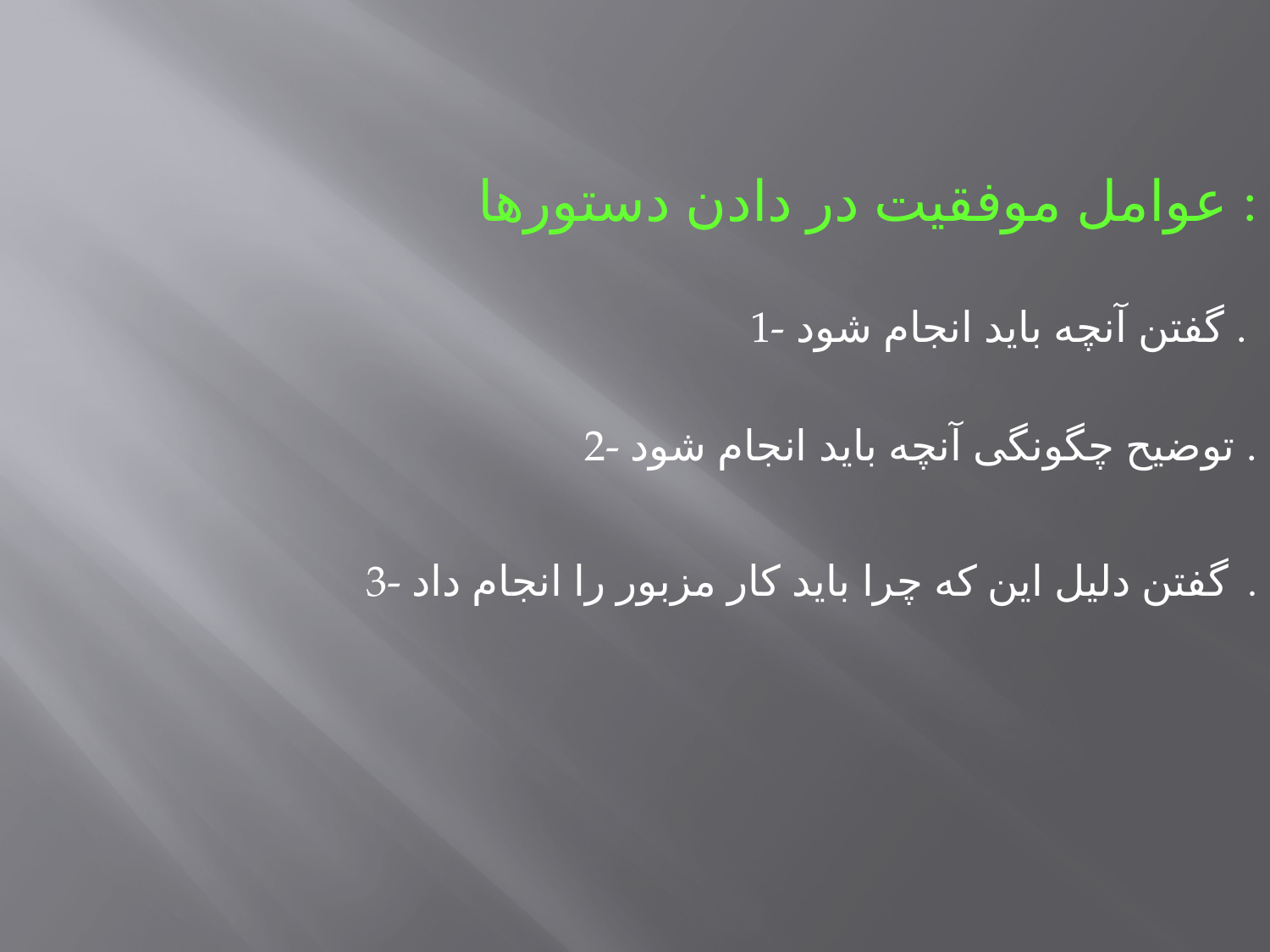

عوامل موفقیت در دادن دستورها :

1- گفتن آنچه باید انجام شود .

2- توضیح چگونگی آنچه باید انجام شود .

3- گفتن دلیل این که چرا باید کار مزبور را انجام داد .